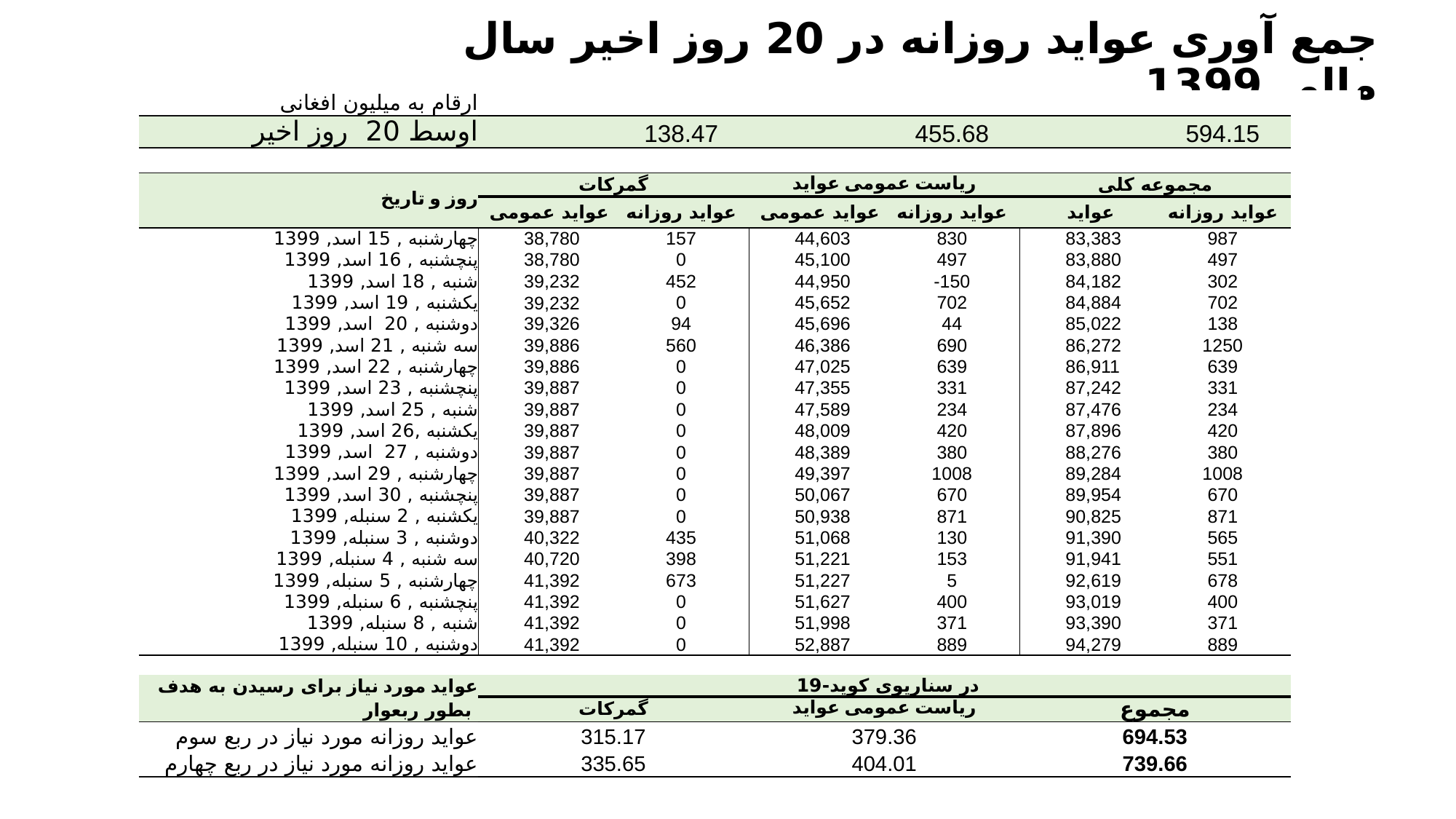

جمع آوری عواید روزانه در 20 روز اخیر سال مالی 1399
| ارقام به میلیون افغانی |  |  |  |  |  |  |  |
| --- | --- | --- | --- | --- | --- | --- | --- |
| اوسط 20 روز اخیر |  | 138.47 |  | 455.68 |  | 594.15 |  |
|  |  |  |  |  |  |  |  |
| روز و تاریخ | گمرکات |  | ریاست عمومی عواید |  | مجموعه کلی |  |  |
|  | عواید عمومی | عواید روزانه | عواید عمومی | عواید روزانه | عواید | عواید روزانه |  |
| چهارشنبه , 15 اسد, 1399 | 38,780 | 157 | 44,603 | 830 | 83,383 | 987 |  |
| پنچشنبه , 16 اسد, 1399 | 38,780 | 0 | 45,100 | 497 | 83,880 | 497 |  |
| شنبه , 18 اسد, 1399 | 39,232 | 452 | 44,950 | -150 | 84,182 | 302 |  |
| یکشنبه , 19 اسد, 1399 | 39,232 | 0 | 45,652 | 702 | 84,884 | 702 |  |
| دوشنبه , 20 اسد, 1399 | 39,326 | 94 | 45,696 | 44 | 85,022 | 138 |  |
| سه شنبه , 21 اسد, 1399 | 39,886 | 560 | 46,386 | 690 | 86,272 | 1250 |  |
| چهارشنبه , 22 اسد, 1399 | 39,886 | 0 | 47,025 | 639 | 86,911 | 639 |  |
| پنچشنبه , 23 اسد, 1399 | 39,887 | 0 | 47,355 | 331 | 87,242 | 331 |  |
| شنبه , 25 اسد, 1399 | 39,887 | 0 | 47,589 | 234 | 87,476 | 234 |  |
| یکشنبه ,26 اسد, 1399 | 39,887 | 0 | 48,009 | 420 | 87,896 | 420 |  |
| دوشنبه , 27 اسد, 1399 | 39,887 | 0 | 48,389 | 380 | 88,276 | 380 |  |
| چهارشنبه , 29 اسد, 1399 | 39,887 | 0 | 49,397 | 1008 | 89,284 | 1008 |  |
| پنچشنبه , 30 اسد, 1399 | 39,887 | 0 | 50,067 | 670 | 89,954 | 670 |  |
| یکشنبه , 2 سنبله, 1399 | 39,887 | 0 | 50,938 | 871 | 90,825 | 871 |  |
| دوشنبه , 3 سنبله, 1399 | 40,322 | 435 | 51,068 | 130 | 91,390 | 565 |  |
| سه شنبه , 4 سنبله, 1399 | 40,720 | 398 | 51,221 | 153 | 91,941 | 551 |  |
| چهارشنبه , 5 سنبله, 1399 | 41,392 | 673 | 51,227 | 5 | 92,619 | 678 |  |
| پنچشنبه , 6 سنبله, 1399 | 41,392 | 0 | 51,627 | 400 | 93,019 | 400 |  |
| شنبه , 8 سنبله, 1399 | 41,392 | 0 | 51,998 | 371 | 93,390 | 371 |  |
| دوشنبه , 10 سنبله, 1399 | 41,392 | 0 | 52,887 | 889 | 94,279 | 889 |  |
|  |  |  |  |  |  |  |  |
| عواید مورد نیاز برای رسیدن به هدف بطور ربعوار | در سناریوی کوید-19 |  |  |  |  |  |  |
|  | گمرکات |  | ریاست عمومی عواید |  | مجموع |  |  |
| عواید روزانه مورد نیاز در ربع سوم | 315.17 |  | 379.36 |  | 694.53 |  |  |
| عواید روزانه مورد نیاز در ربع چهارم | 335.65 |  | 404.01 |  | 739.66 |  |  |
|  |  |  |  |  |  |  |  |